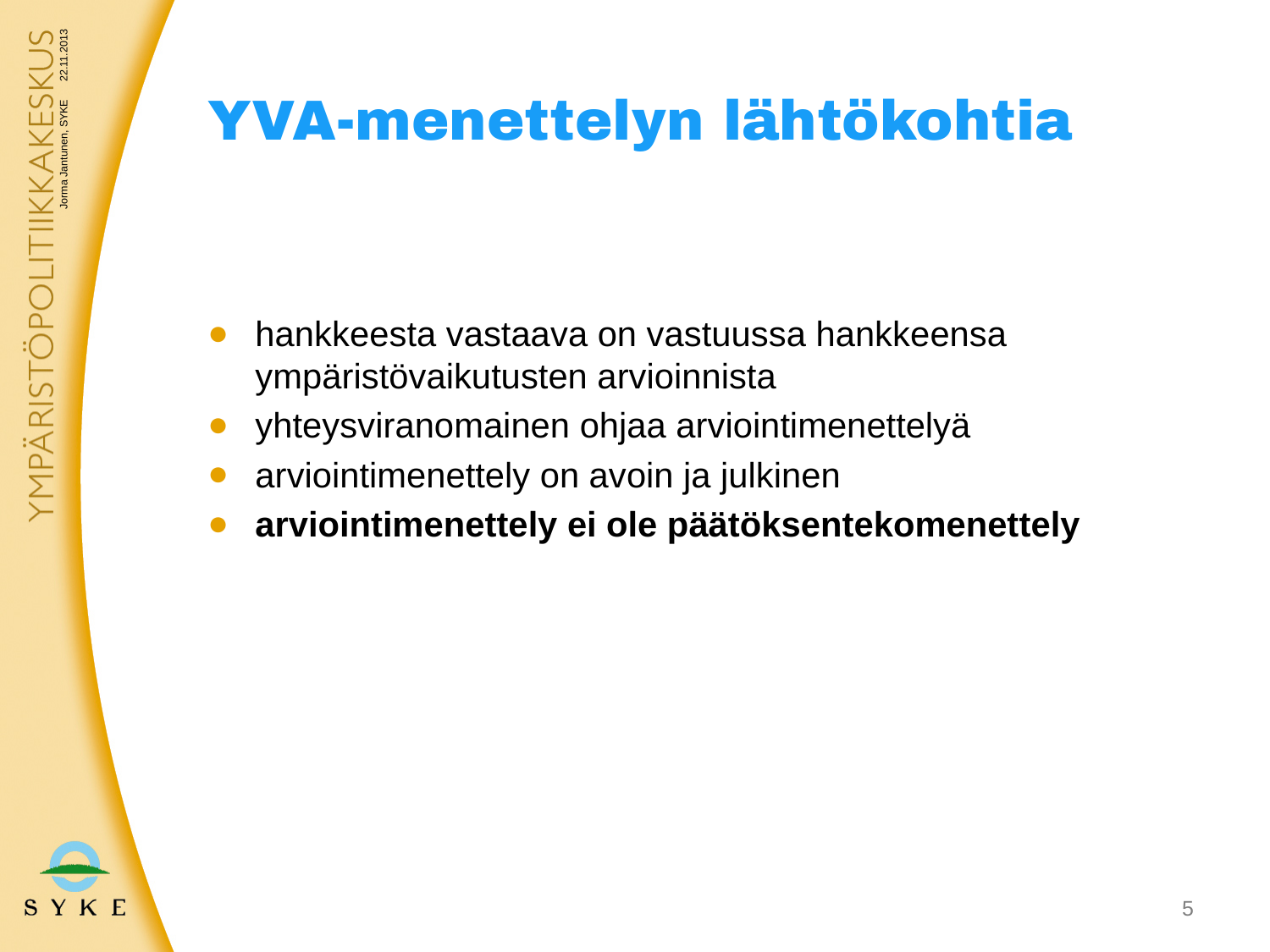

# YVA-menettelyn lähtökohtia
22.11.2013
Jorma Jantunen, SYKE
hankkeesta vastaava on vastuussa hankkeensa ympäristövaikutusten arvioinnista
yhteysviranomainen ohjaa arviointimenettelyä
arviointimenettely on avoin ja julkinen
arviointimenettely ei ole päätöksentekomenettely

5